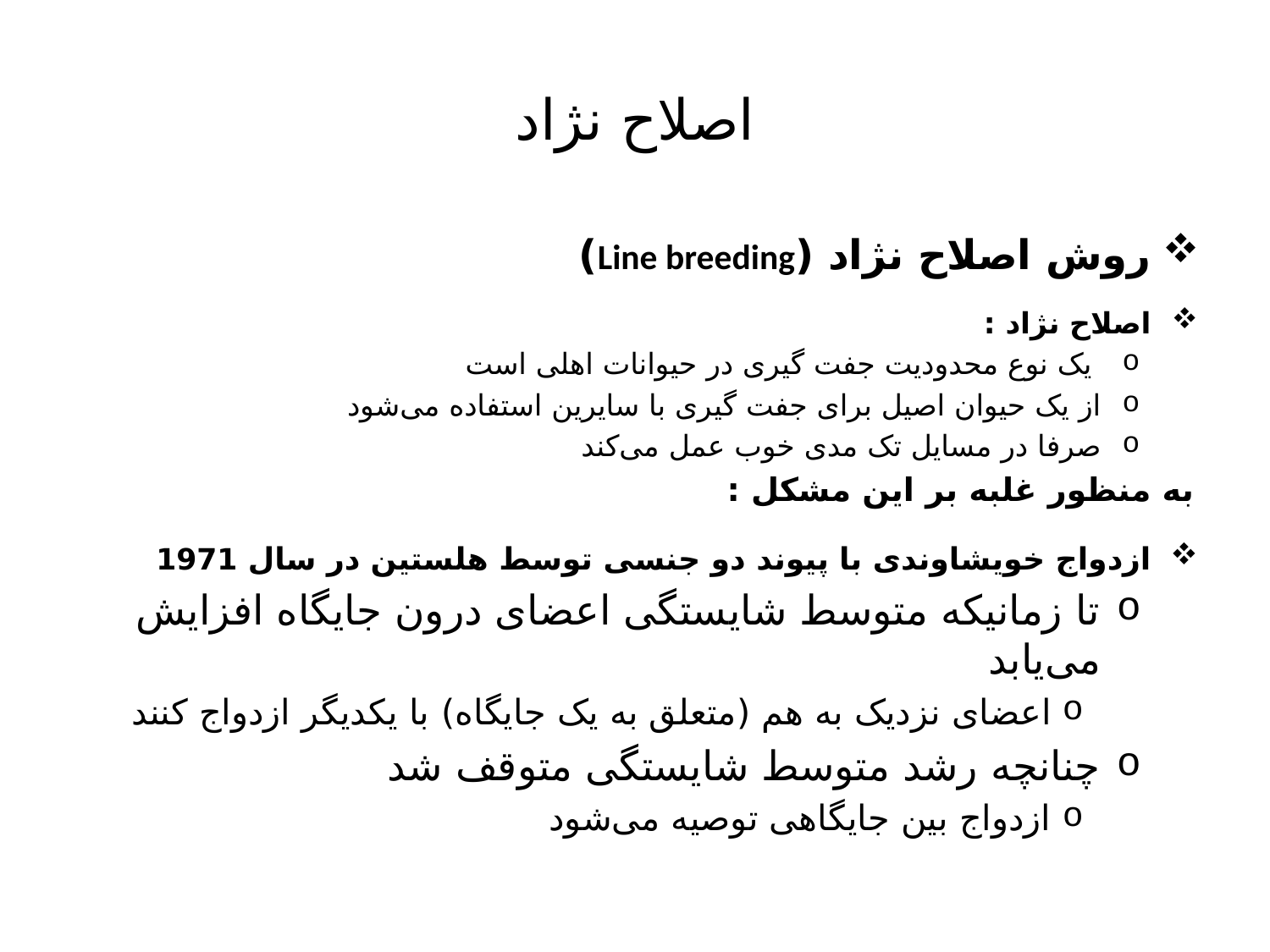

# اصلاح نژاد
روش اصلاح نژاد (Line breeding)
اصلاح نژاد :
 یک نوع محدودیت جفت گیری در حیوانات اهلی است
از یک حیوان اصیل برای جفت گیری با سایرین استفاده می‌شود
صرفا در مسایل تک مدی خوب عمل می‌کند
به منظور غلبه بر این مشکل :
ازدواج خویشاوندی با پیوند دو جنسی توسط هلستین در سال 1971
تا زمانیکه متوسط شایستگی اعضای درون جایگاه افزایش می‌یابد
اعضای نزدیک به هم (متعلق به یک جایگاه) با یکدیگر ازدواج کنند
چنانچه رشد متوسط شایستگی متوقف شد
ازدواج بین جایگاهی توصیه می‌شود